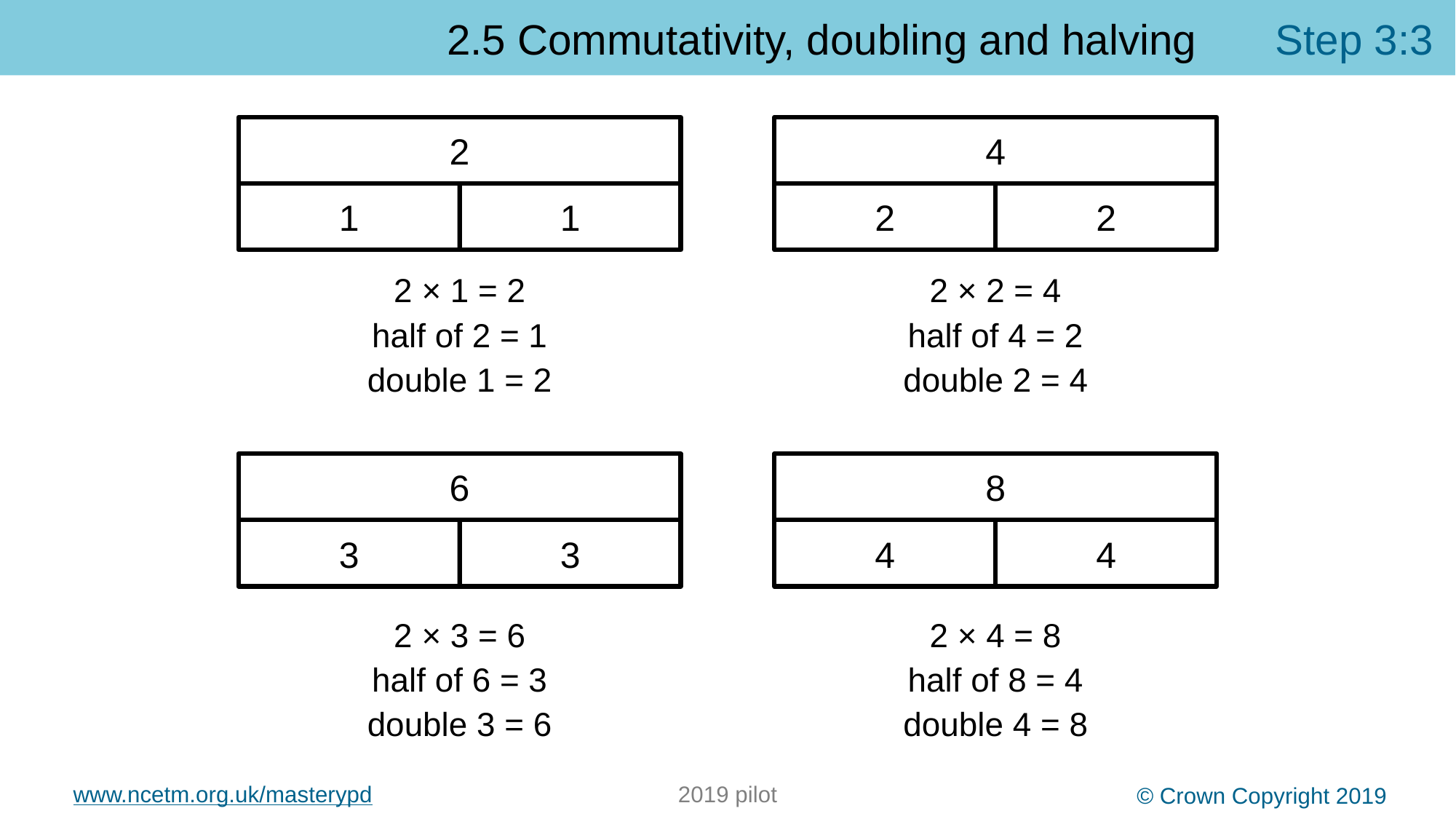

2.5 Commutativity, doubling and halving	  Step 3:3

2
1
1
2 × 1 = 2
half of 2 = 1
double 1 = 2

4
2
2
2 × 2 = 4
half of 4 = 2
double 2 = 4

6
3
3
2 × 3 = 6
half of 6 = 3
double 3 = 6

8
4
4
2 × 4 = 8
half of 8 = 4
double 4 = 8